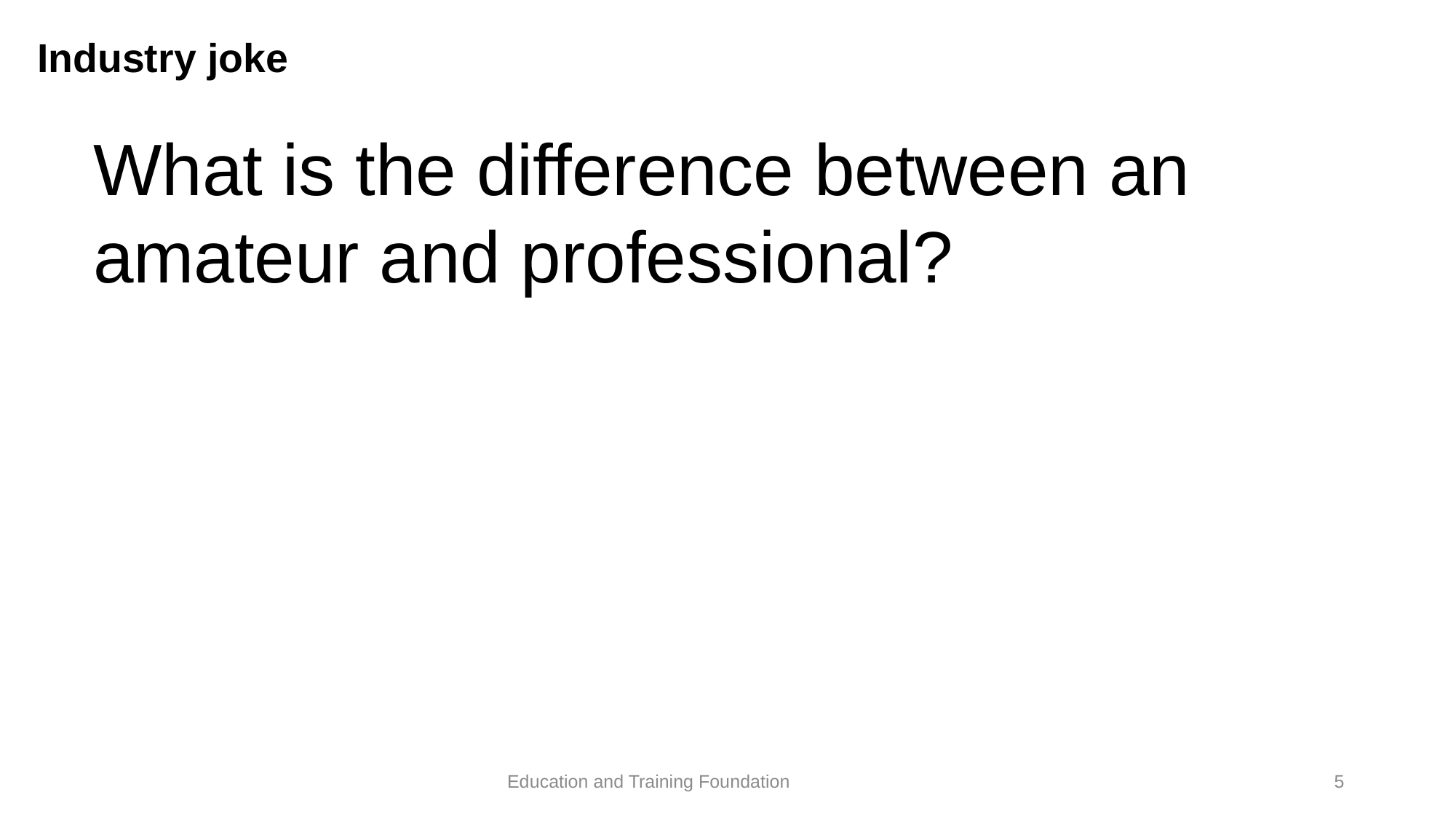

# Industry joke
What is the difference between an amateur and professional?

5
Education and Training Foundation